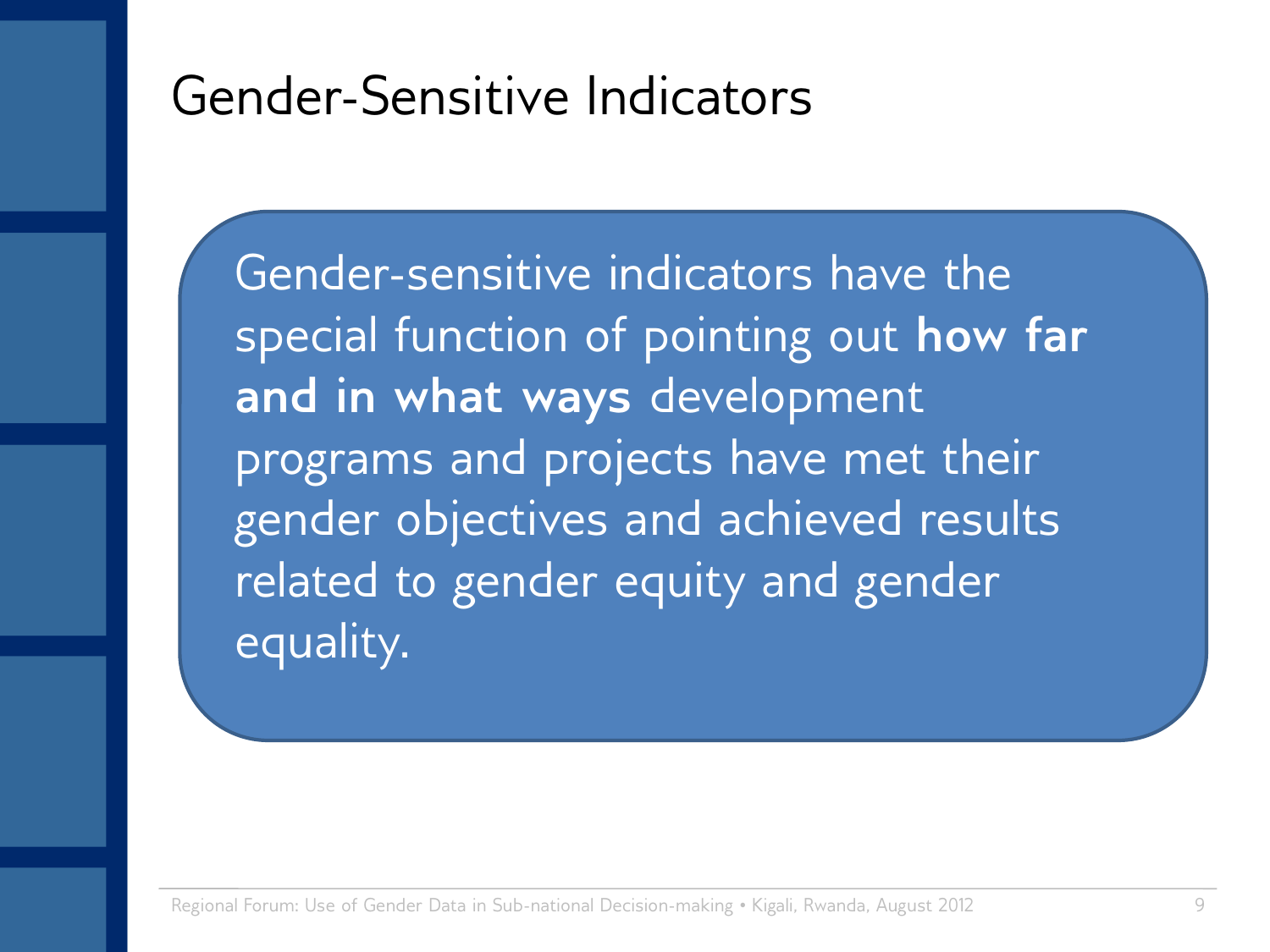

# Gender-Sensitive Indicators

Gender-sensitive indicators have the special function of pointing out how far and in what ways development programs and projects have met their gender objectives and achieved results related to gender equity and gender equality.